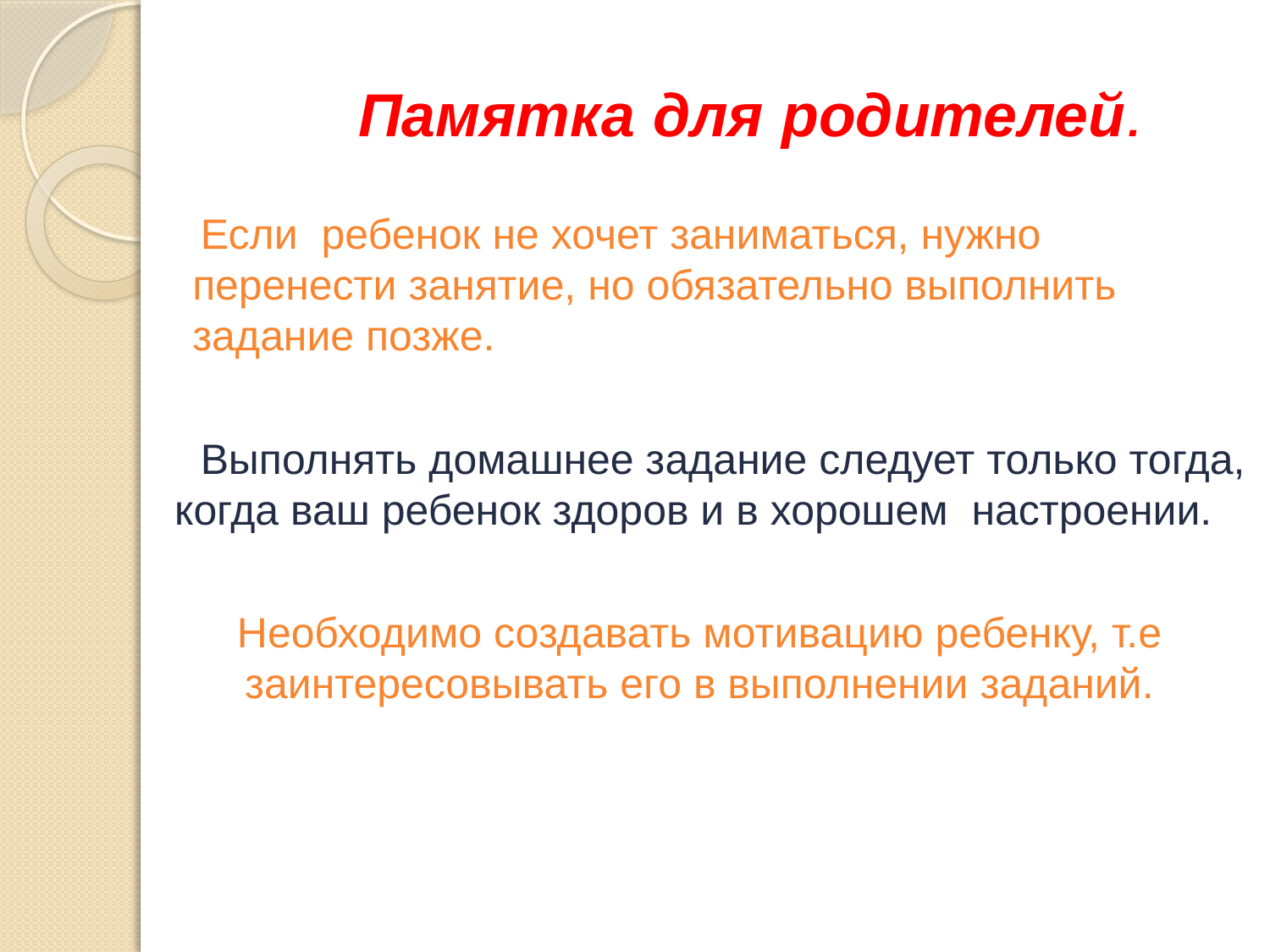

# Памятка для родителей.
    Если  ребенок не хочет заниматься, нужно перенести занятие, но обязательно выполнить задание позже.

    Выполнять домашнее задание следует только тогда, когда ваш ребенок здоров и в хорошем  настроении.

Необходимо создавать мотивацию ребенку, т.е заинтересовывать его в выполнении заданий.